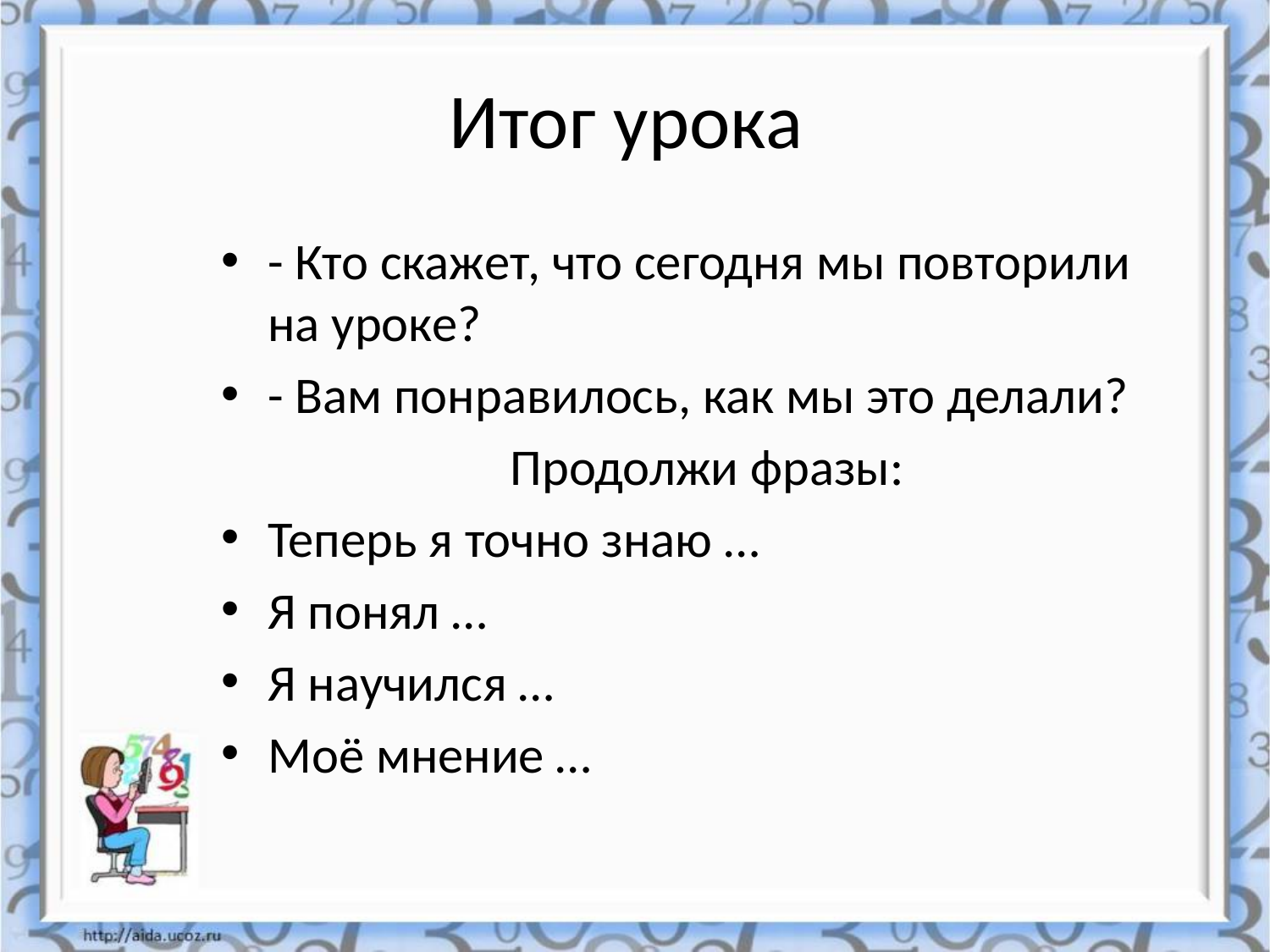

# Итог урока
- Кто скажет, что сегодня мы повторили на уроке?
- Вам понравилось, как мы это делали?
Продолжи фразы:
Теперь я точно знаю …
Я понял …
Я научился …
Моё мнение …